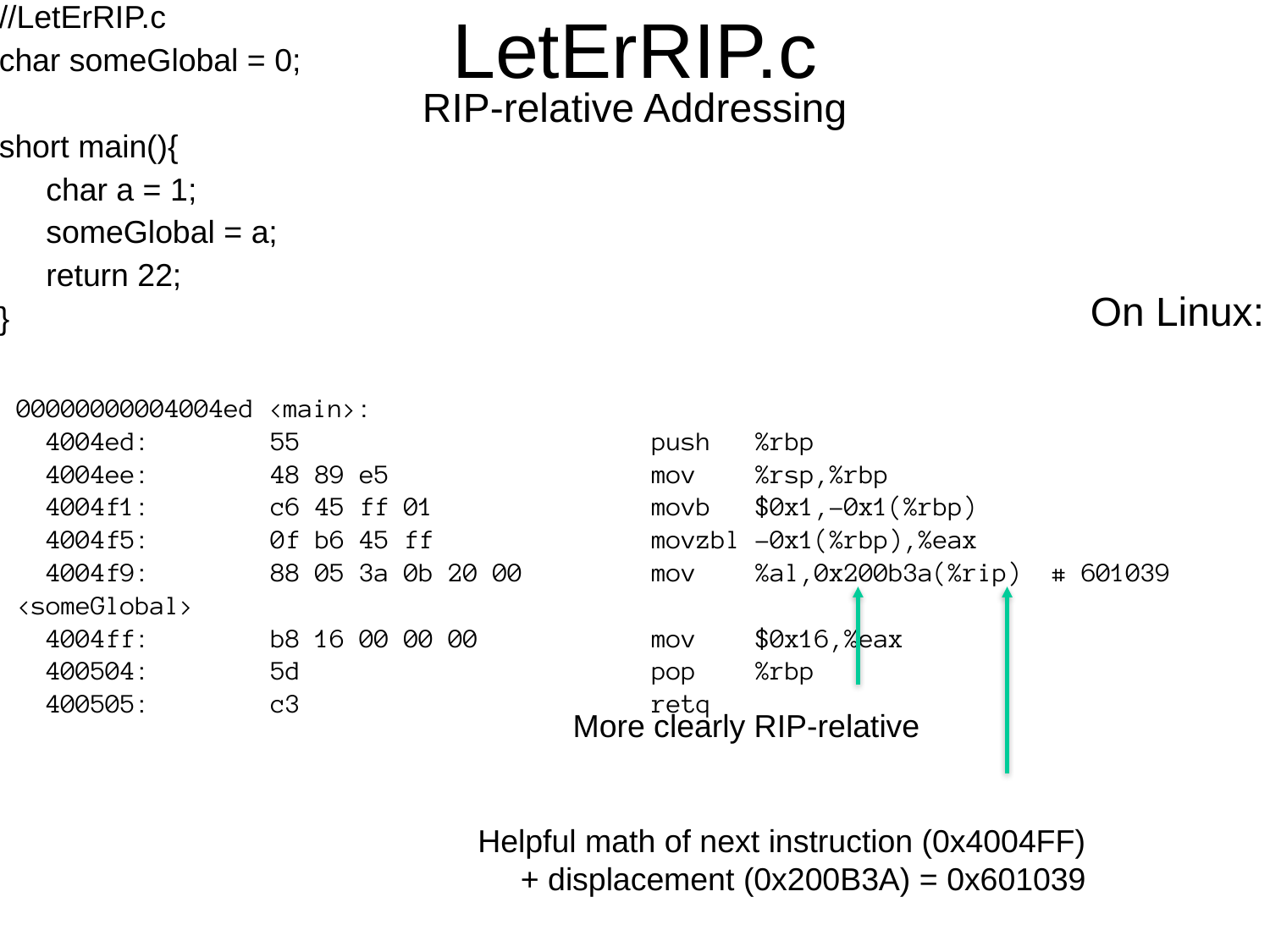

LetErRIP.c
//LetErRIP.c
char someGlobal = 0;

short main(){
	char a = 1;
	someGlobal = a;
	return 22;
}
RIP-relative Addressing
On Linux:
00000000004004ed <main>:
  4004ed:	55                   	push   %rbp
  4004ee:	48 89 e5             	mov    %rsp,%rbp
  4004f1:	c6 45 ff 01          	movb   $0x1,-0x1(%rbp)
  4004f5:	0f b6 45 ff          	movzbl -0x1(%rbp),%eax
  4004f9:	88 05 3a 0b 20 00    	mov    %al,0x200b3a(%rip)  # 601039 <someGlobal>
  4004ff:	b8 16 00 00 00       	mov    $0x16,%eax
  400504:	5d                   	pop    %rbp
  400505:	c3                   	retq

More clearly RIP-relative
Helpful math of next instruction (0x4004FF) + displacement (0x200B3A) = 0x601039